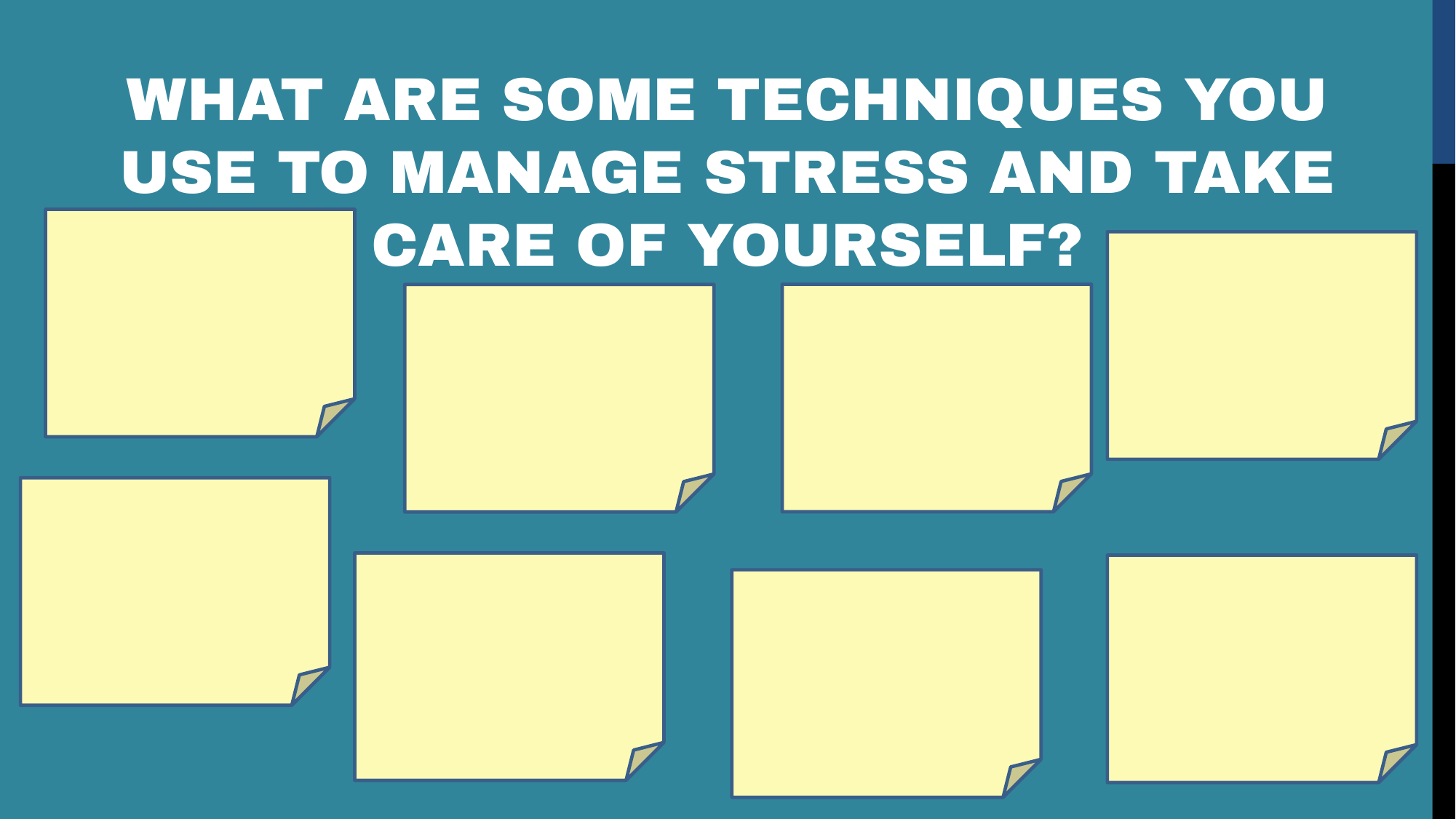

WHAT ARE SOME TECHNIQUES YOU USE TO MANAGE STRESS AND TAKE CARE OF YOURSELF?